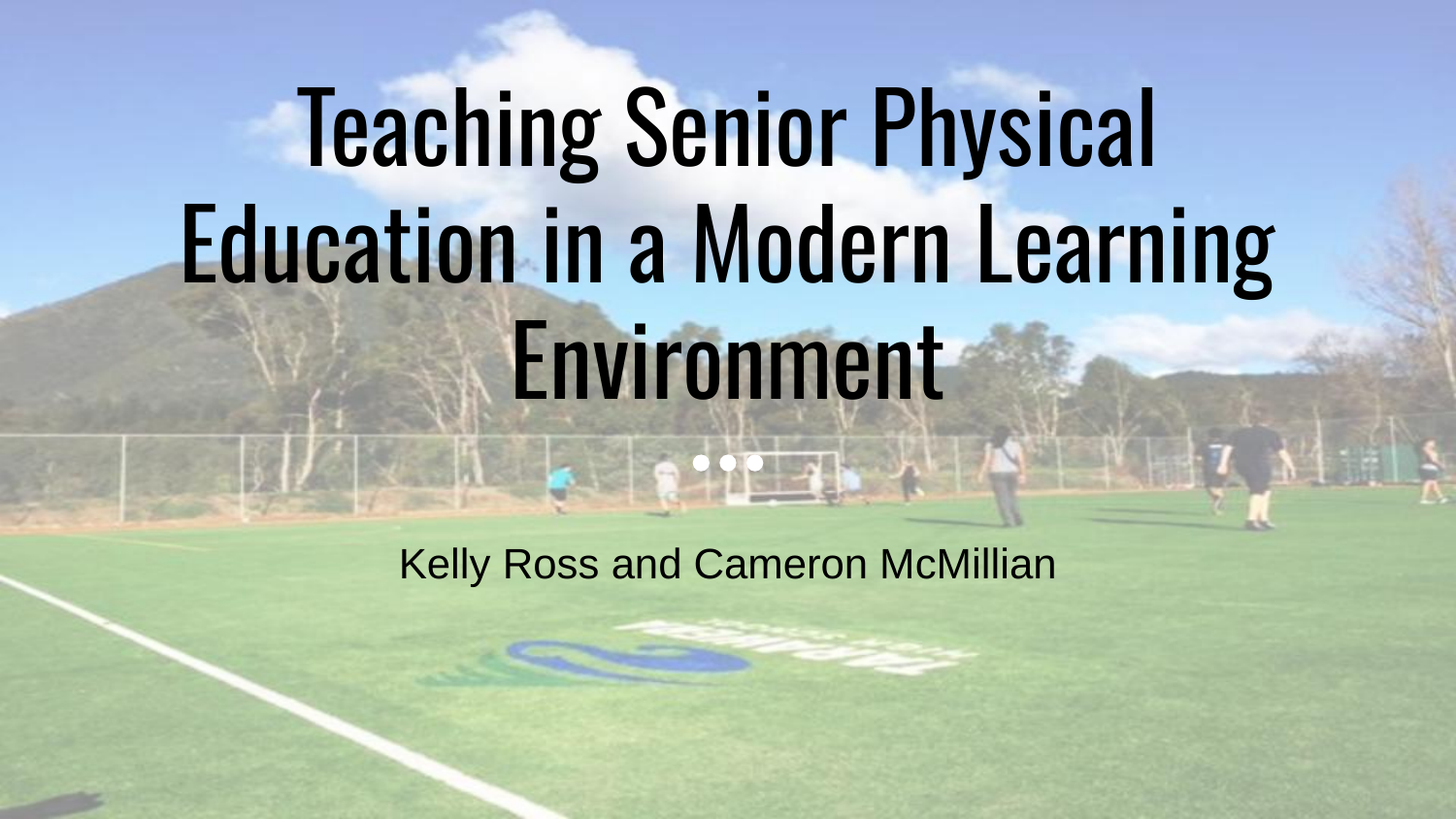

# Teaching Senior Physical Education in a Modern Learning Environment
Kelly Ross and Cameron McMillian